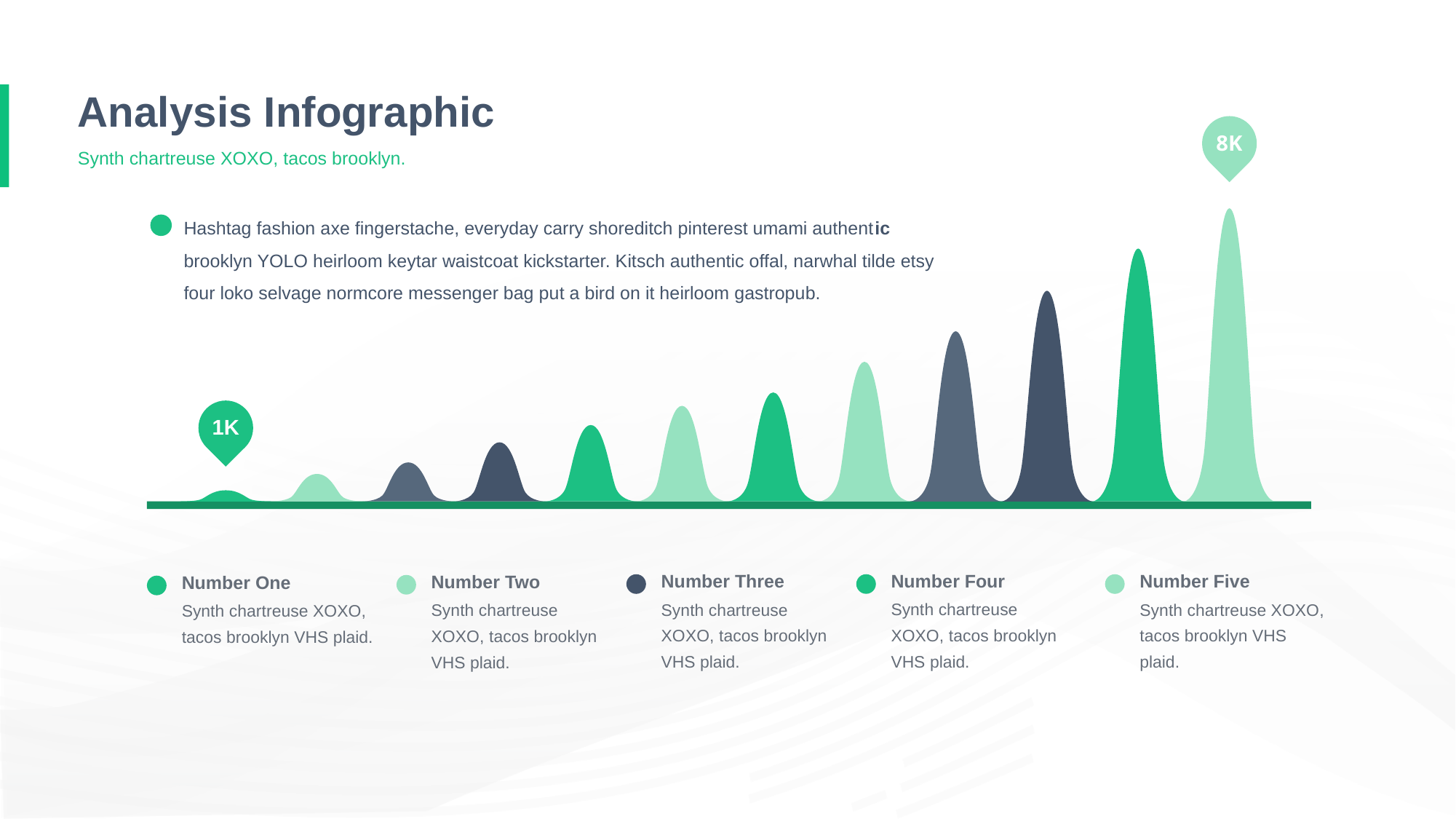

Analysis Infographic

8K
Synth chartreuse XOXO, tacos brooklyn.
Hashtag fashion axe fingerstache, everyday carry shoreditch pinterest umami authentic brooklyn YOLO heirloom keytar waistcoat kickstarter. Kitsch authentic offal, narwhal tilde etsy four loko selvage normcore messenger bag put a bird on it heirloom gastropub.

1K

Number Four

Synth chartreuse XOXO, tacos brooklyn VHS plaid.
Number Three

Synth chartreuse XOXO, tacos brooklyn VHS plaid.
Number Five

Synth chartreuse XOXO, tacos brooklyn VHS plaid.
Number Two

Synth chartreuse XOXO, tacos brooklyn VHS plaid.
Number One

Synth chartreuse XOXO, tacos brooklyn VHS plaid.